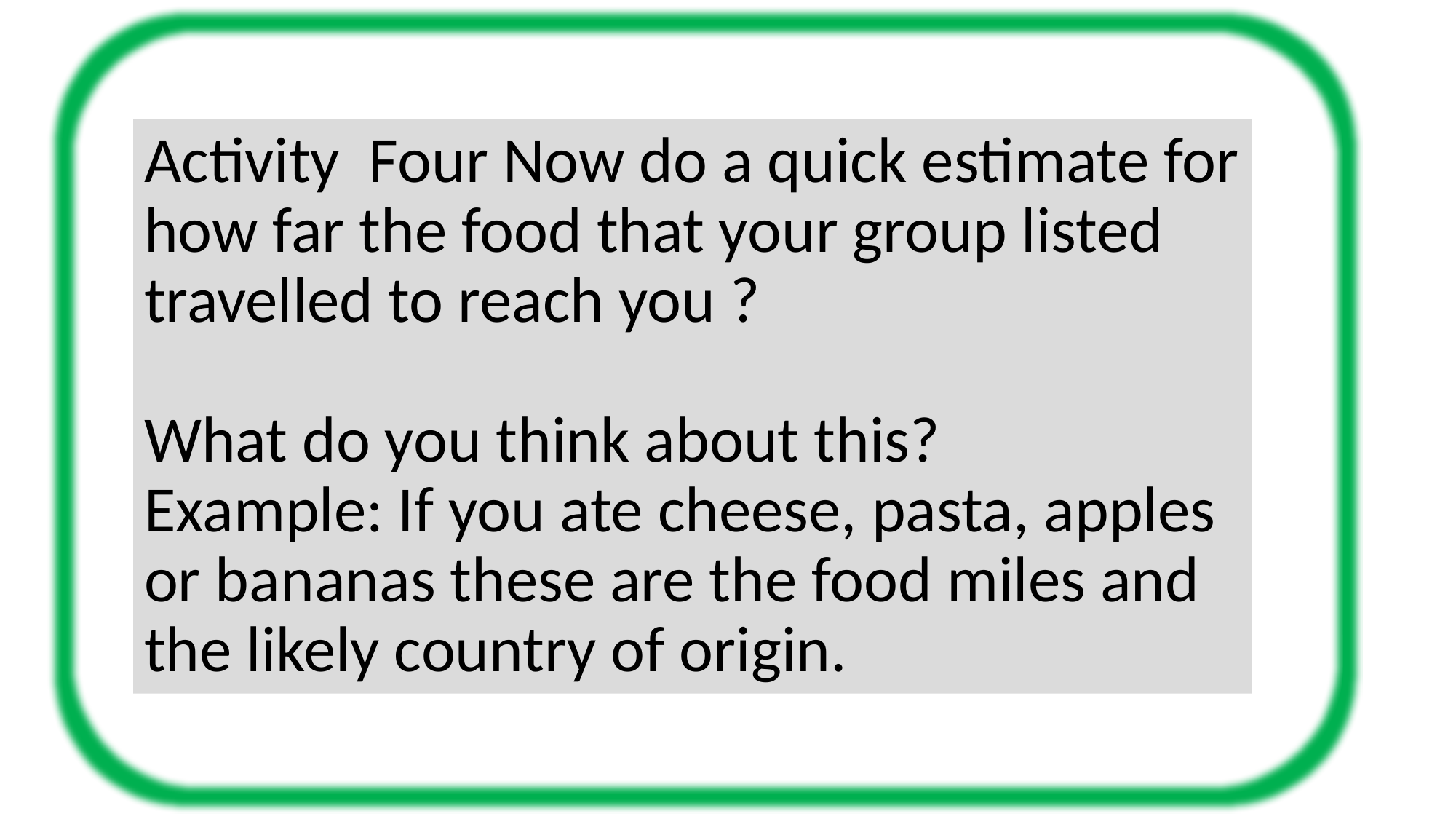

# Activity  Four Now do a quick estimate for how far the food that your group listed travelled to reach you ? What do you think about this? Example: If you ate cheese, pasta, apples or bananas these are the food miles and the likely country of origin.